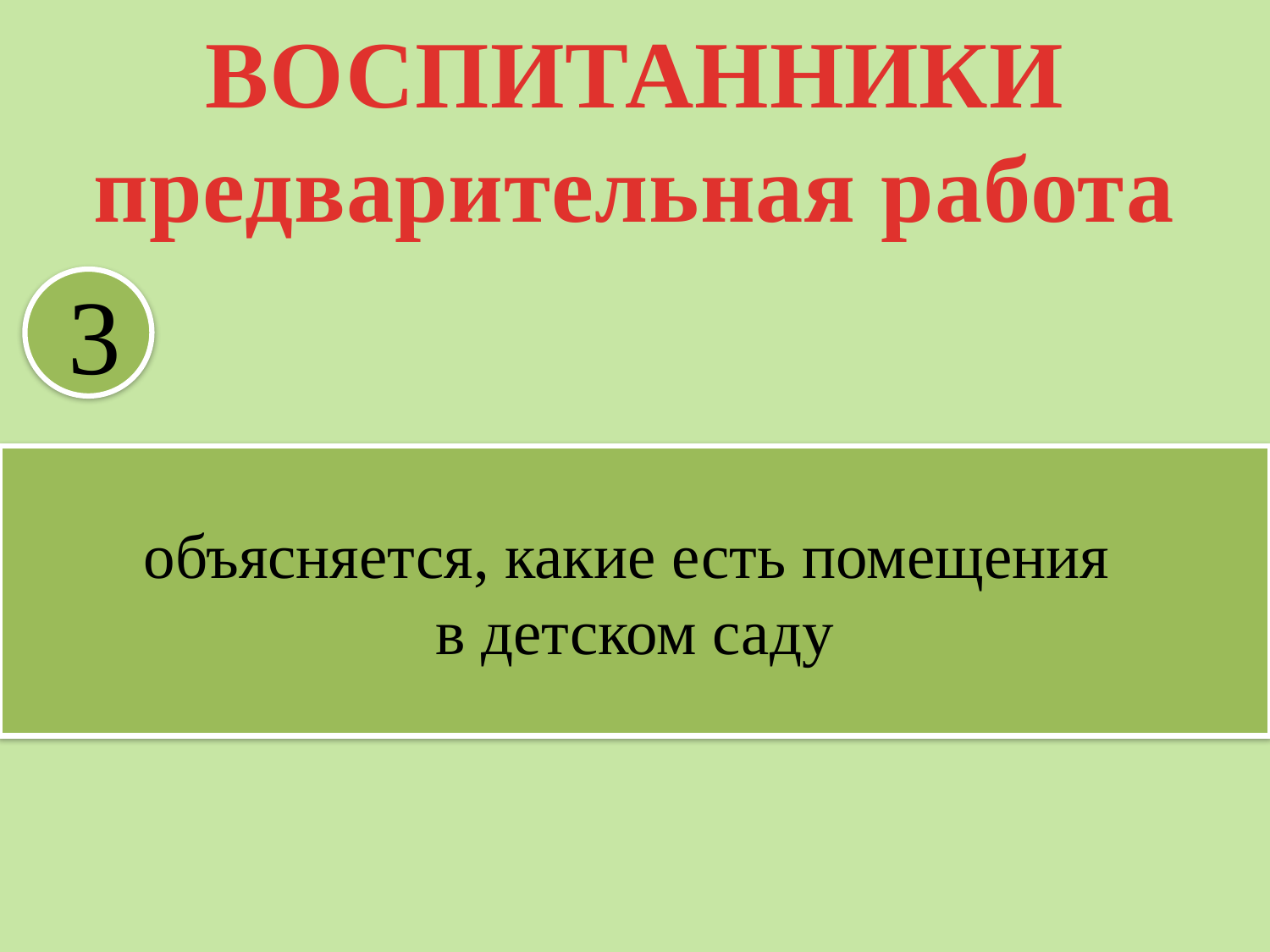

ВОСПИТАННИКИ
предварительная работа
3
объясняется, какие есть помещения
в детском саду